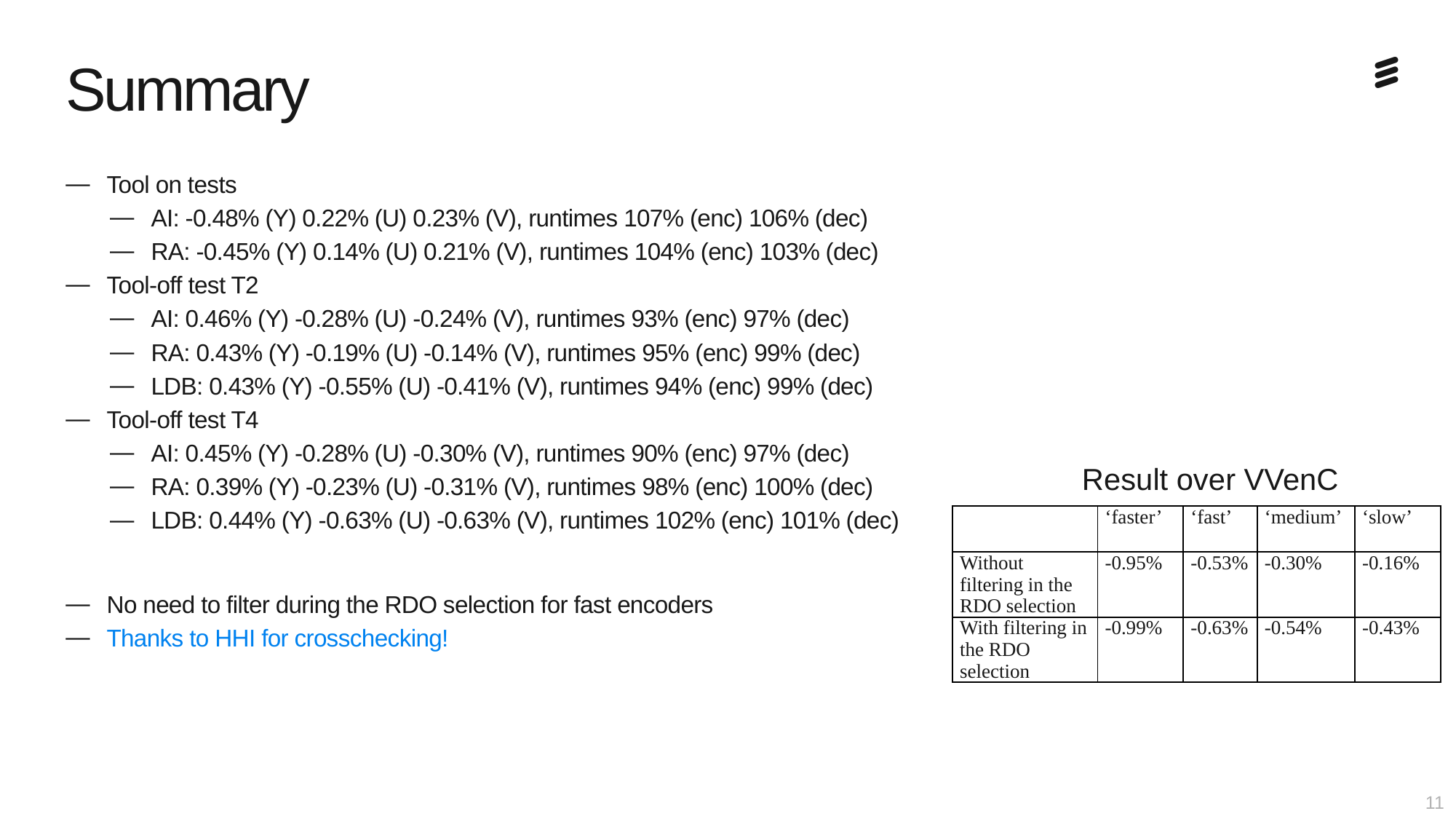

# Summary
Tool on tests
AI: -0.48% (Y) 0.22% (U) 0.23% (V), runtimes 107% (enc) 106% (dec)
RA: -0.45% (Y) 0.14% (U) 0.21% (V), runtimes 104% (enc) 103% (dec)
Tool-off test T2
AI: 0.46% (Y) -0.28% (U) -0.24% (V), runtimes 93% (enc) 97% (dec)
RA: 0.43% (Y) -0.19% (U) -0.14% (V), runtimes 95% (enc) 99% (dec)
LDB: 0.43% (Y) -0.55% (U) -0.41% (V), runtimes 94% (enc) 99% (dec)
Tool-off test T4
AI: 0.45% (Y) -0.28% (U) -0.30% (V), runtimes 90% (enc) 97% (dec)
RA: 0.39% (Y) -0.23% (U) -0.31% (V), runtimes 98% (enc) 100% (dec)
LDB: 0.44% (Y) -0.63% (U) -0.63% (V), runtimes 102% (enc) 101% (dec)

No need to filter during the RDO selection for fast encoders
Thanks to HHI for crosschecking!
Result over VVenC

|  | ‘faster’ | ‘fast’ | ‘medium’ | ‘slow’ |
| --- | --- | --- | --- | --- |
| Without filtering in the RDO selection | -0.95% | -0.53% | -0.30% | -0.16% |
| With filtering in the RDO selection | -0.99% | -0.63% | -0.54% | -0.43% |
11